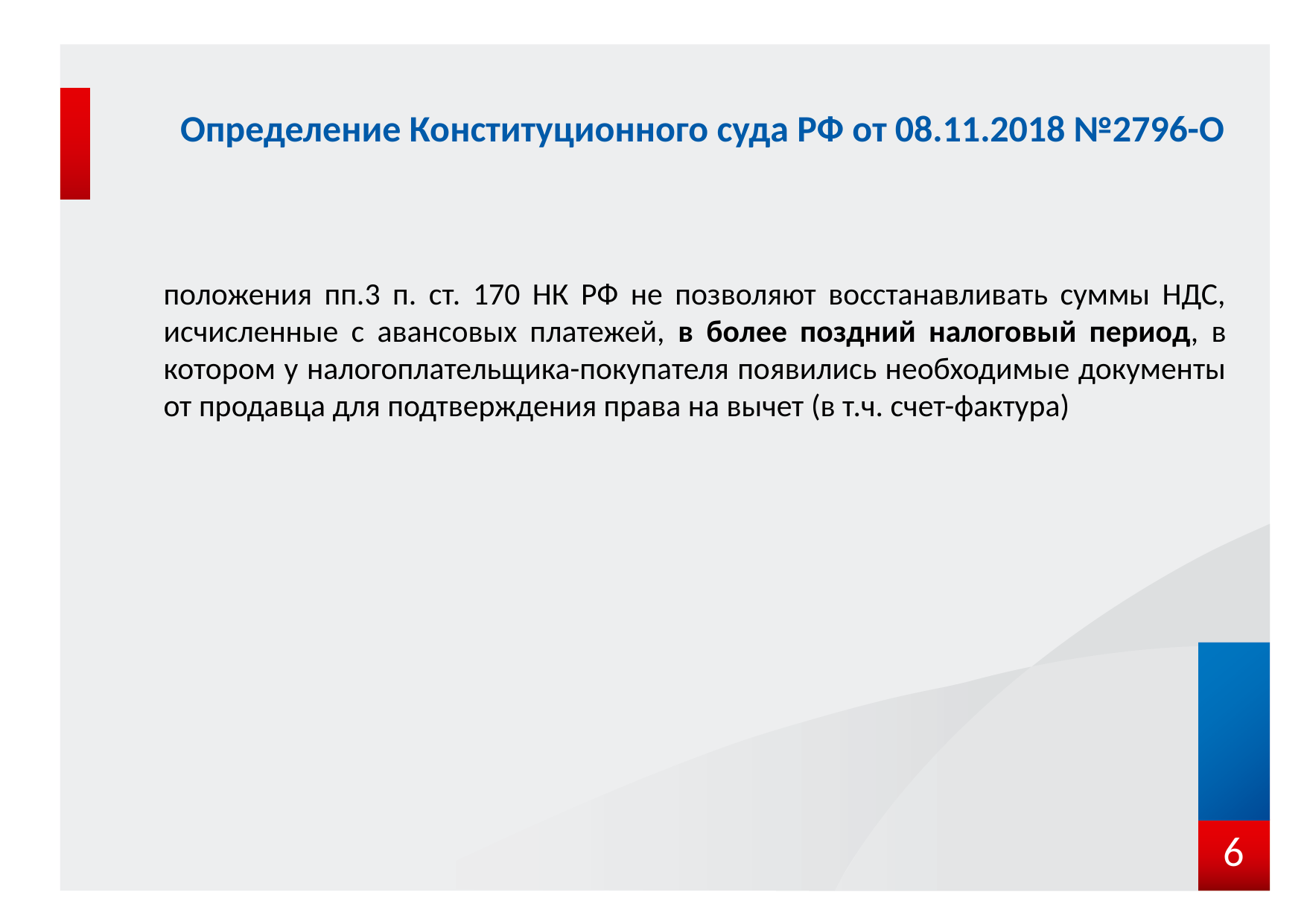

# Определение Конституционного суда РФ от 08.11.2018 №2796-О
положения пп.3 п. ст. 170 НК РФ не позволяют восстанавливать суммы НДС, исчисленные с авансовых платежей, в более поздний налоговый период, в котором у налогоплательщика-покупателя появились необходимые документы от продавца для подтверждения права на вычет (в т.ч. счет-фактура)
6